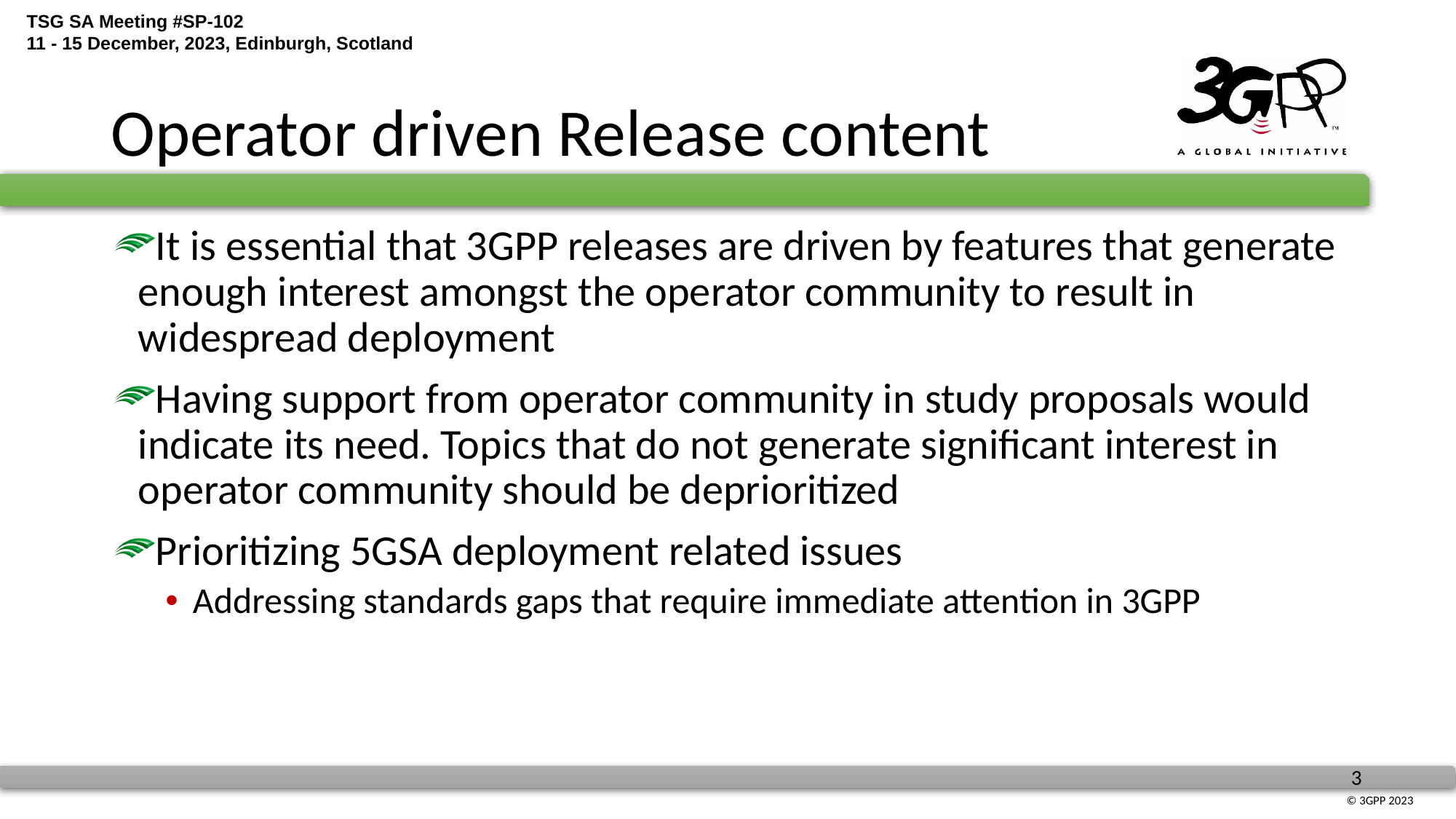

# Operator driven Release content
It is essential that 3GPP releases are driven by features that generate enough interest amongst the operator community to result in widespread deployment
Having support from operator community in study proposals would indicate its need. Topics that do not generate significant interest in operator community should be deprioritized
Prioritizing 5GSA deployment related issues
Addressing standards gaps that require immediate attention in 3GPP